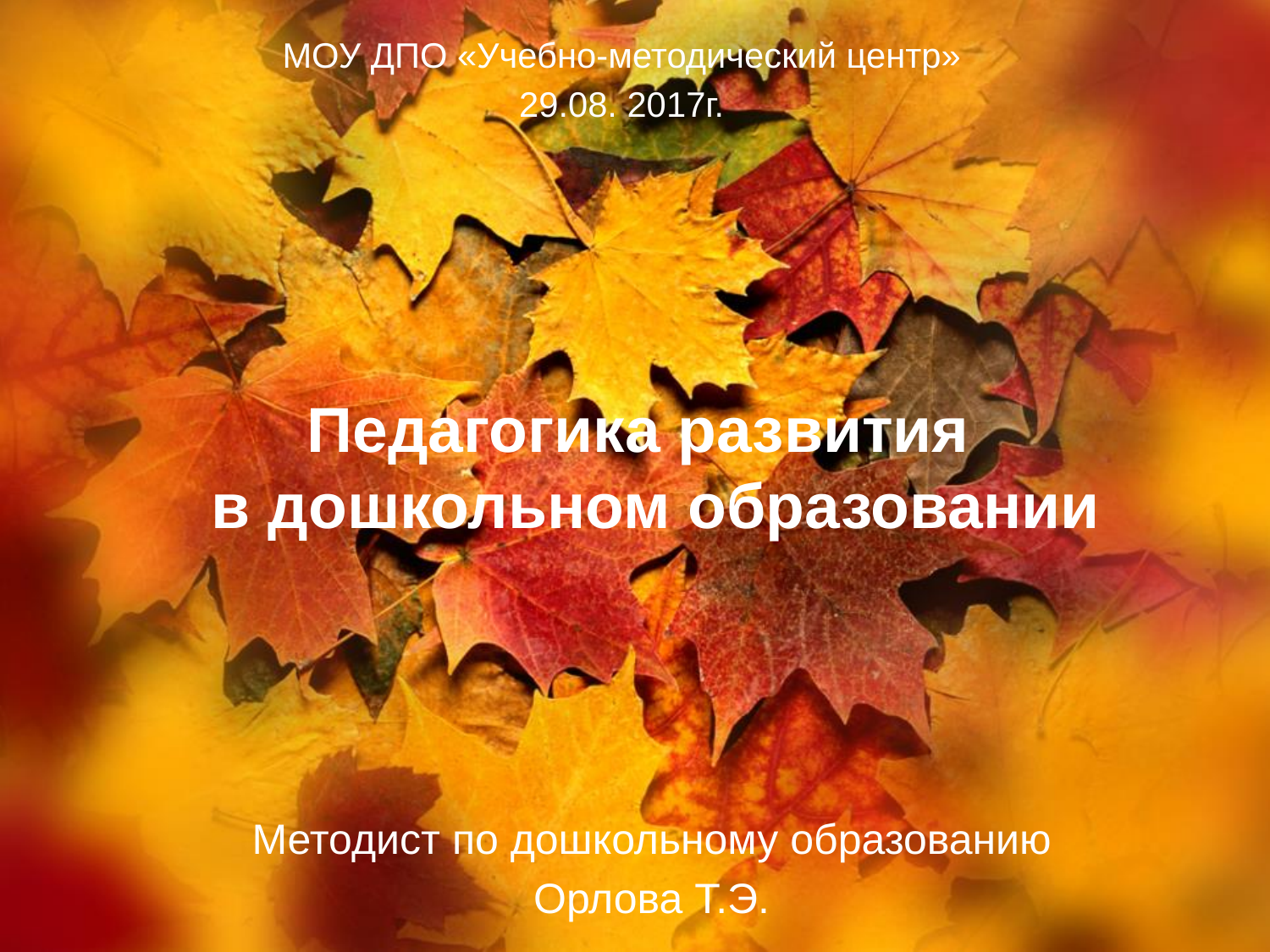

МОУ ДПО «Учебно-методический центр»
29.08. 2017г.

# Педагогика развития в дошкольном образовании
Методист по дошкольному образованию
Орлова Т.Э.